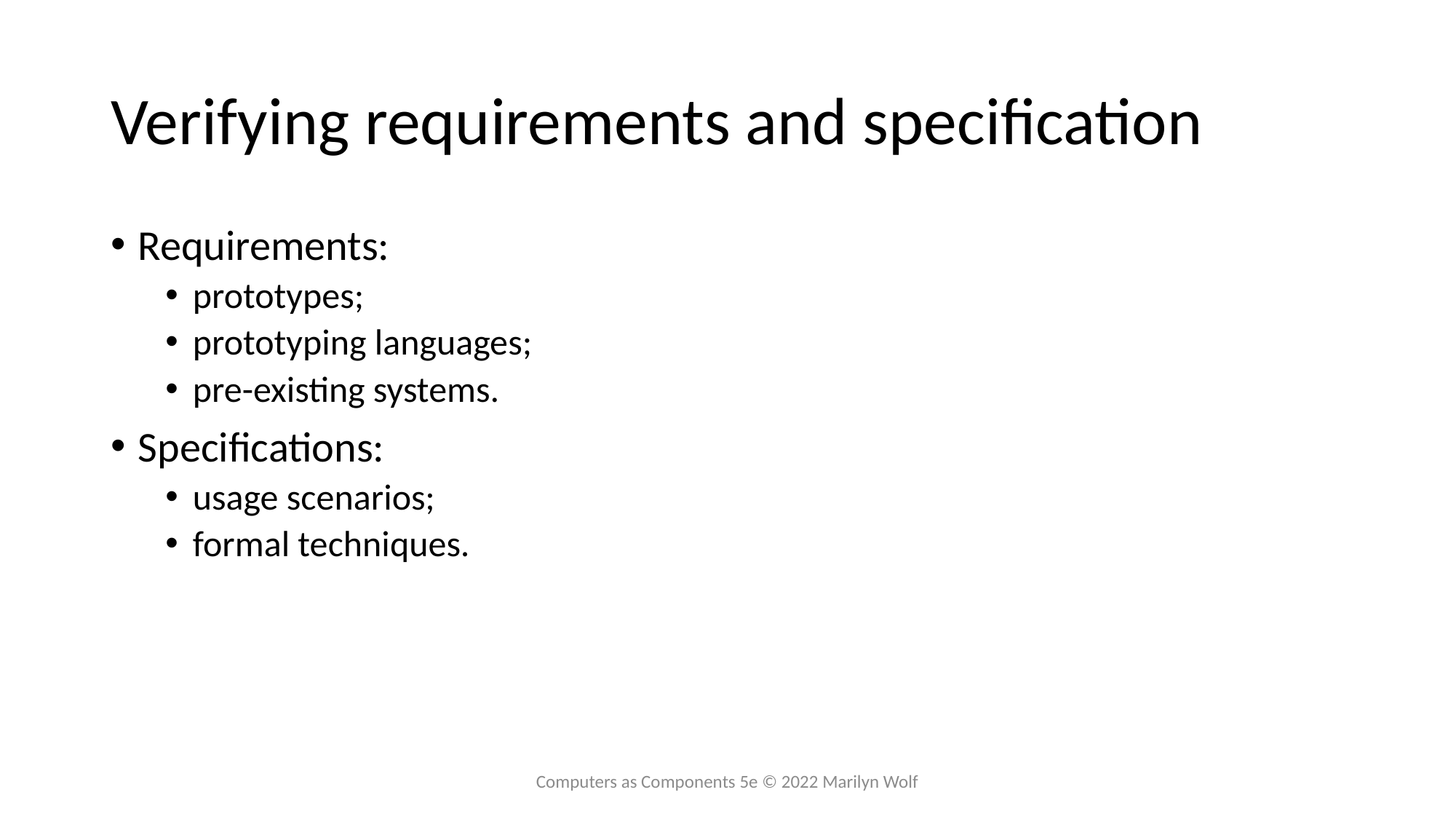

# Verifying requirements and specification
Requirements:
prototypes;
prototyping languages;
pre-existing systems.
Specifications:
usage scenarios;
formal techniques.
Computers as Components 5e © 2022 Marilyn Wolf